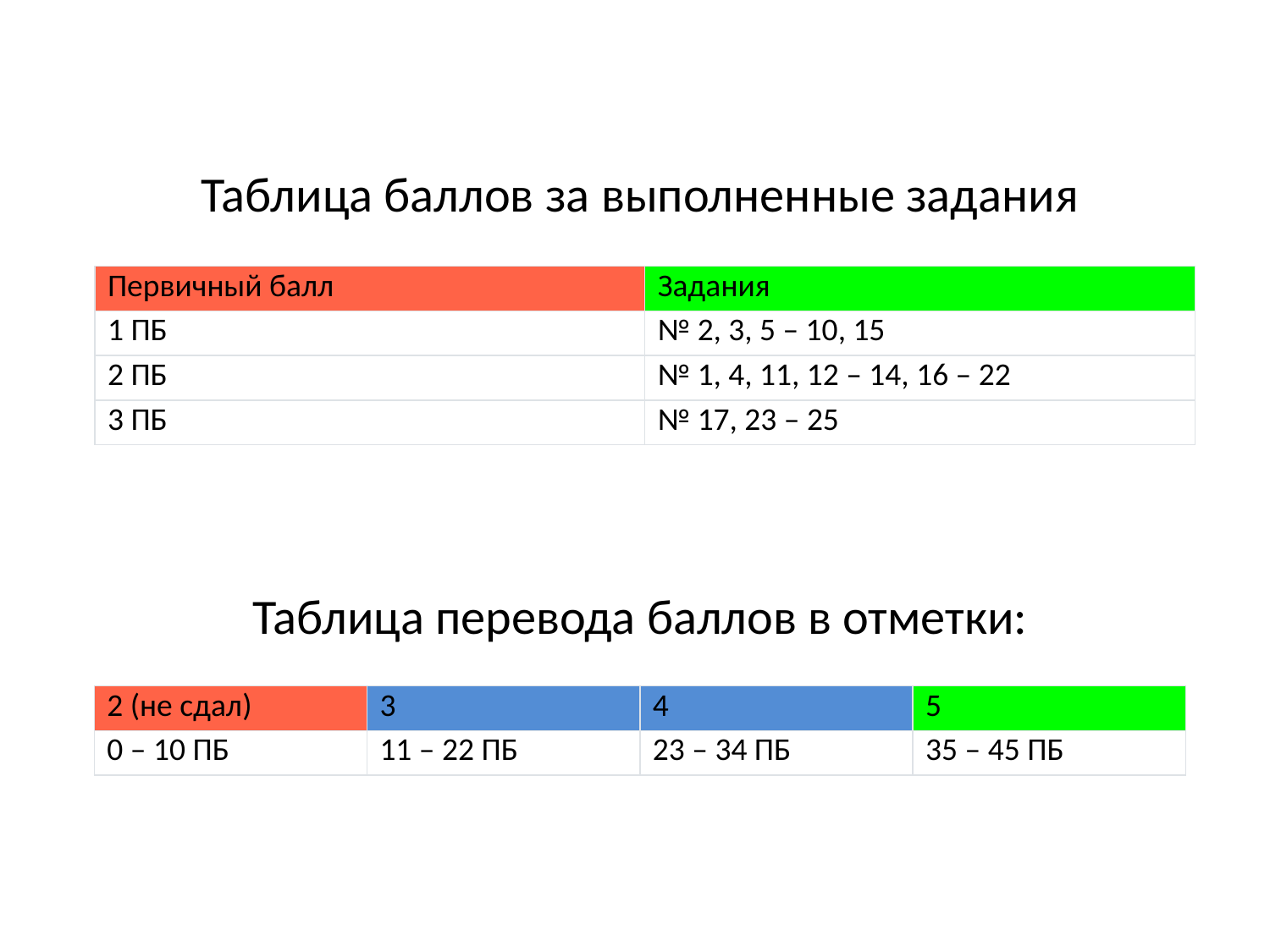

Таблица баллов за выполненные задания
| Первичный балл | Задания |
| --- | --- |
| 1 ПБ | № 2, 3, 5 – 10, 15 |
| 2 ПБ | № 1, 4, 11, 12 – 14, 16 – 22 |
| 3 ПБ | № 17, 23 – 25 |
Таблица перевода баллов в отметки:
| 2 (не сдал) | 3 | 4 | 5 |
| --- | --- | --- | --- |
| 0 – 10 ПБ | 11 – 22 ПБ | 23 – 34 ПБ | 35 – 45 ПБ |